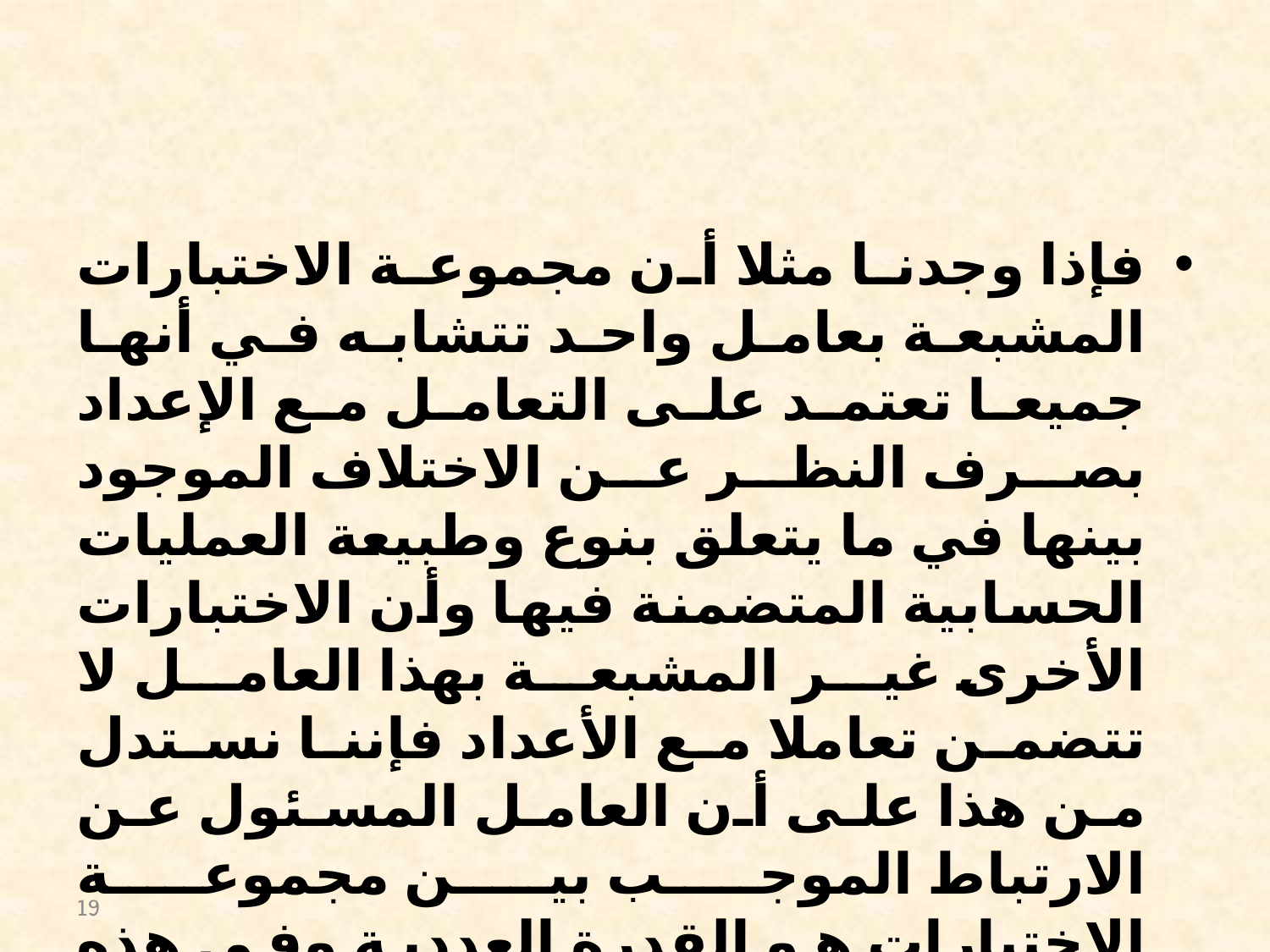

#
فإذا وجدنا مثلا أن مجموعة الاختبارات المشبعة بعامل واحد تتشابه في أنها جميعا تعتمد على التعامل مع الإعداد بصرف النظر عن الاختلاف الموجود بينها في ما يتعلق بنوع وطبيعة العمليات الحسابية المتضمنة فيها وأن الاختبارات الأخرى غير المشبعة بهذا العامل لا تتضمن تعاملا مع الأعداد فإننا نستدل من هذا على أن العامل المسئول عن الارتباط الموجب بين مجموعة الاختبارات هو القدرة العددية وفي هذه الحالة قد فسرنا  العامل تفسيرا نفسيا.

19